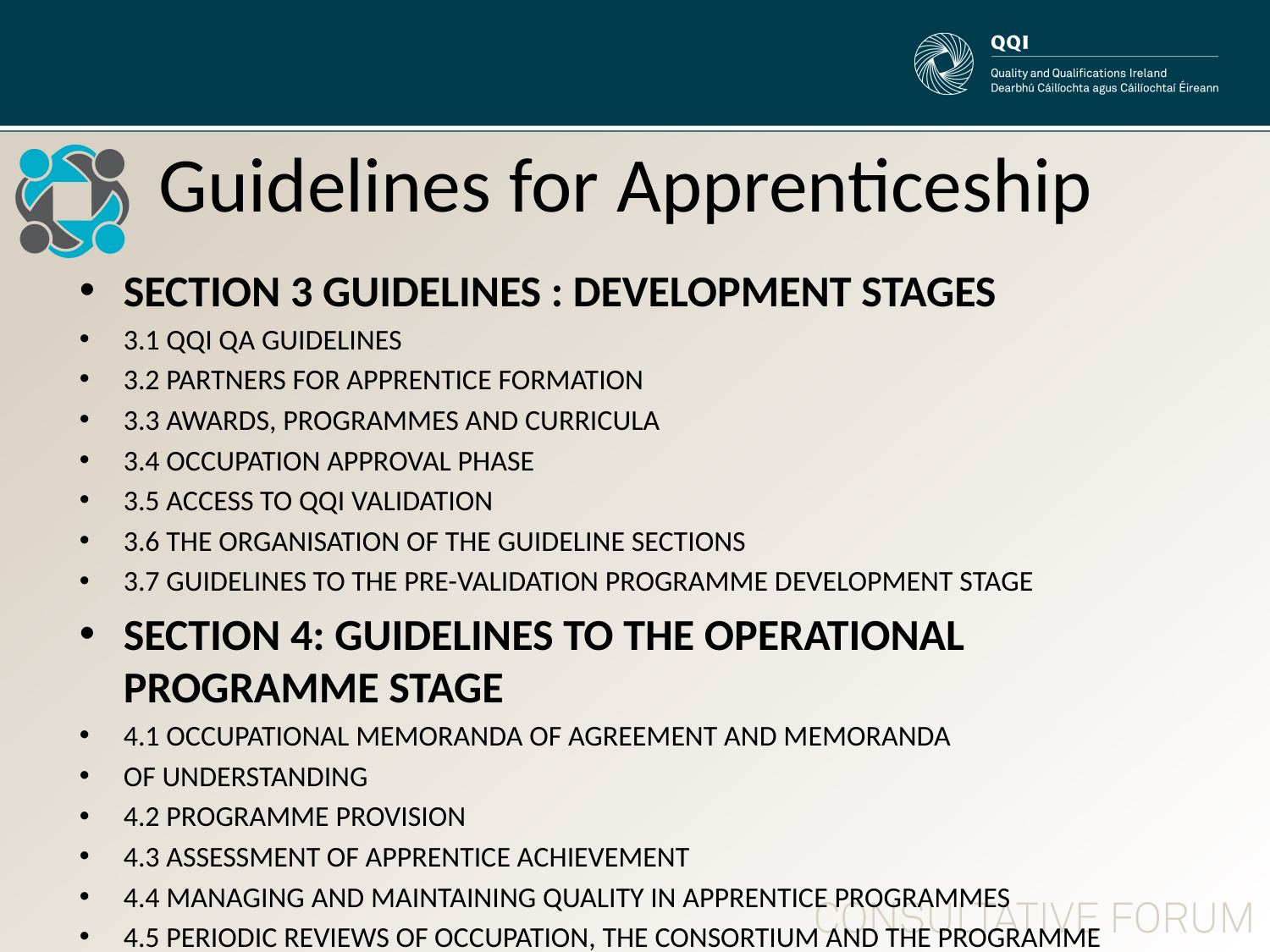

# Guidelines for Apprenticeship
SECTION 3 GUIDELINES : DEVELOPMENT STAGES
3.1 QQI QA GUIDELINES
3.2 PARTNERS FOR APPRENTICE FORMATION
3.3 AWARDS, PROGRAMMES AND CURRICULA
3.4 OCCUPATION APPROVAL PHASE
3.5 ACCESS TO QQI VALIDATION
3.6 THE ORGANISATION OF THE GUIDELINE SECTIONS
3.7 GUIDELINES TO THE PRE-VALIDATION PROGRAMME DEVELOPMENT STAGE
SECTION 4: GUIDELINES TO THE OPERATIONAL PROGRAMME STAGE
4.1 OCCUPATIONAL MEMORANDA OF AGREEMENT AND MEMORANDA
OF UNDERSTANDING
4.2 PROGRAMME PROVISION
4.3 ASSESSMENT OF APPRENTICE ACHIEVEMENT
4.4 MANAGING AND MAINTAINING QUALITY IN APPRENTICE PROGRAMMES
4.5 PERIODIC REVIEWS OF OCCUPATION, THE CONSORTIUM AND THE PROGRAMME